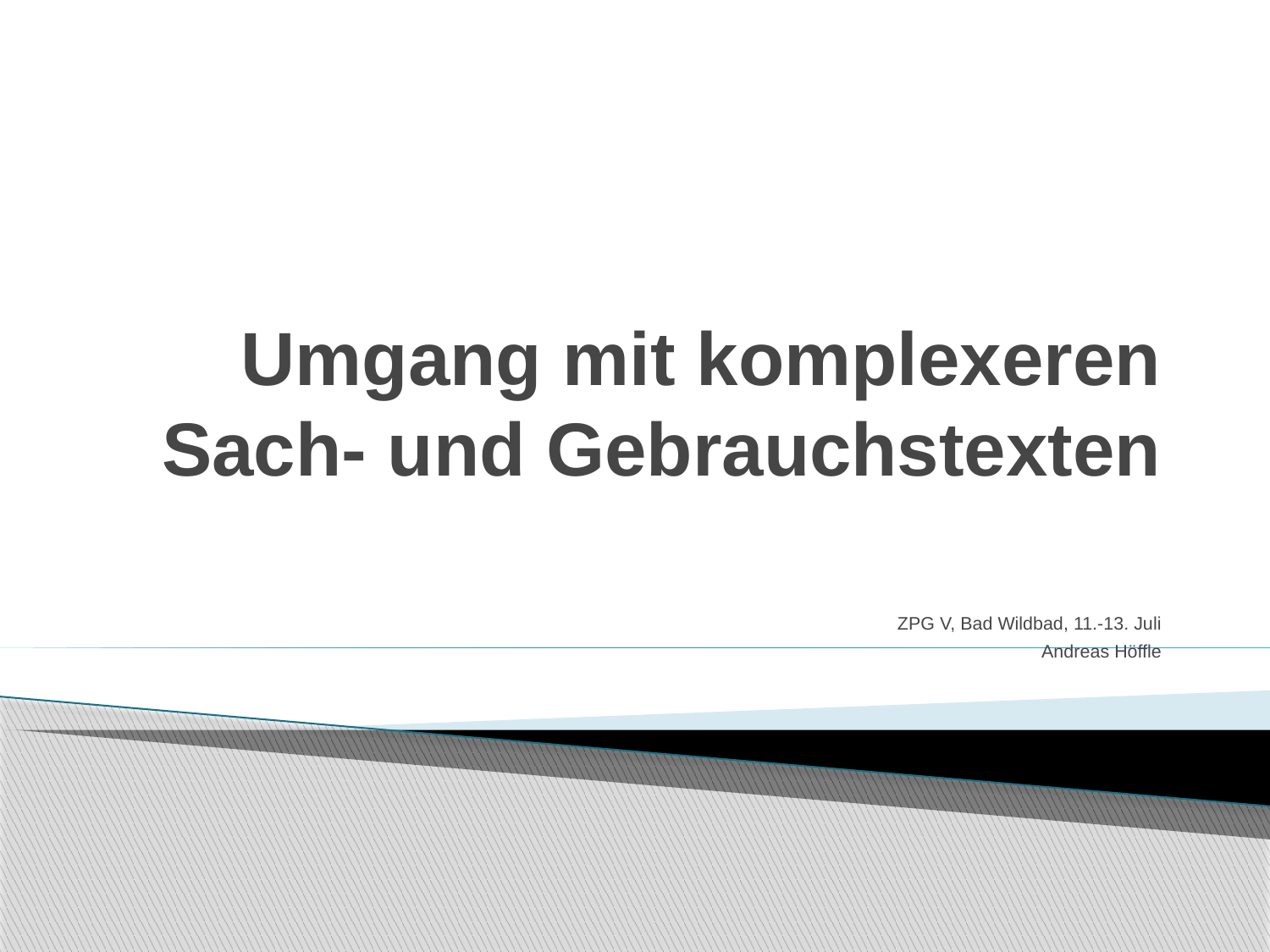

# Umgang mit komplexeren Sach- und Gebrauchstexten
ZPG V, Bad Wildbad, 11.-13. Juli
Andreas Höffle